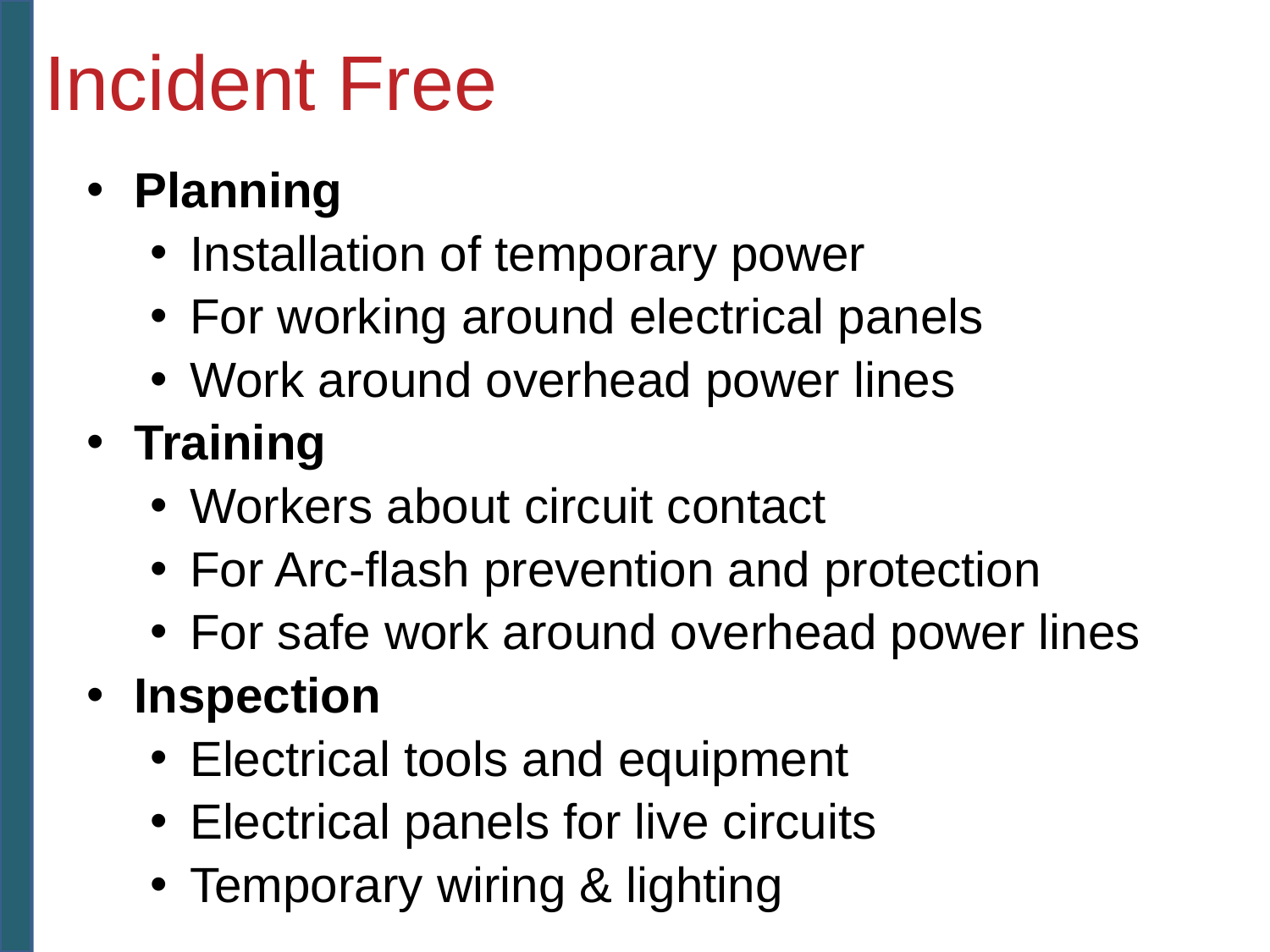

# Incident Free
Planning
Installation of temporary power
For working around electrical panels
Work around overhead power lines
Training
Workers about circuit contact
For Arc-flash prevention and protection
For safe work around overhead power lines
Inspection
Electrical tools and equipment
Electrical panels for live circuits
Temporary wiring & lighting